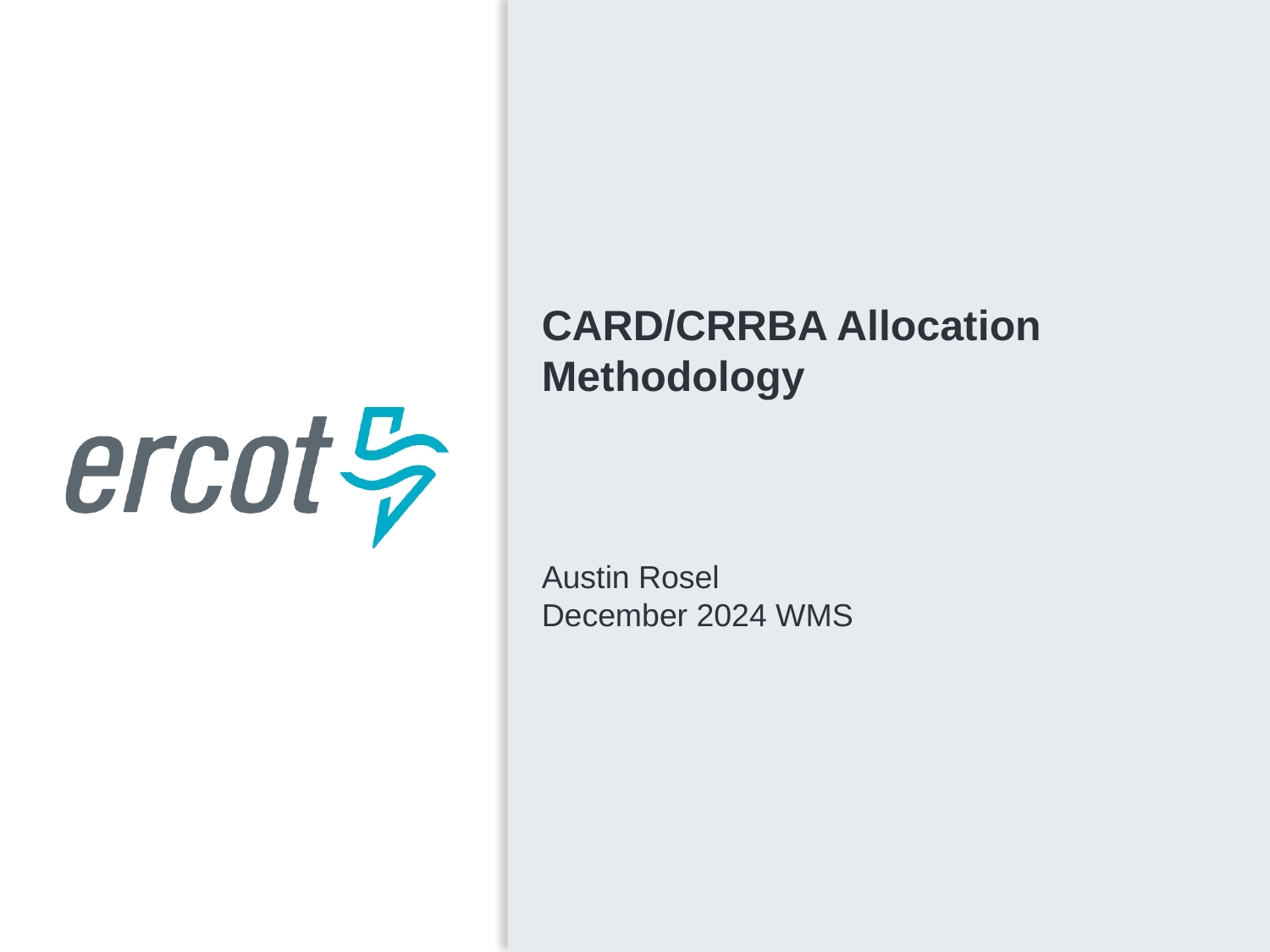

CARD/CRRBA Allocation Methodology

Austin Rosel
December 2024 WMS